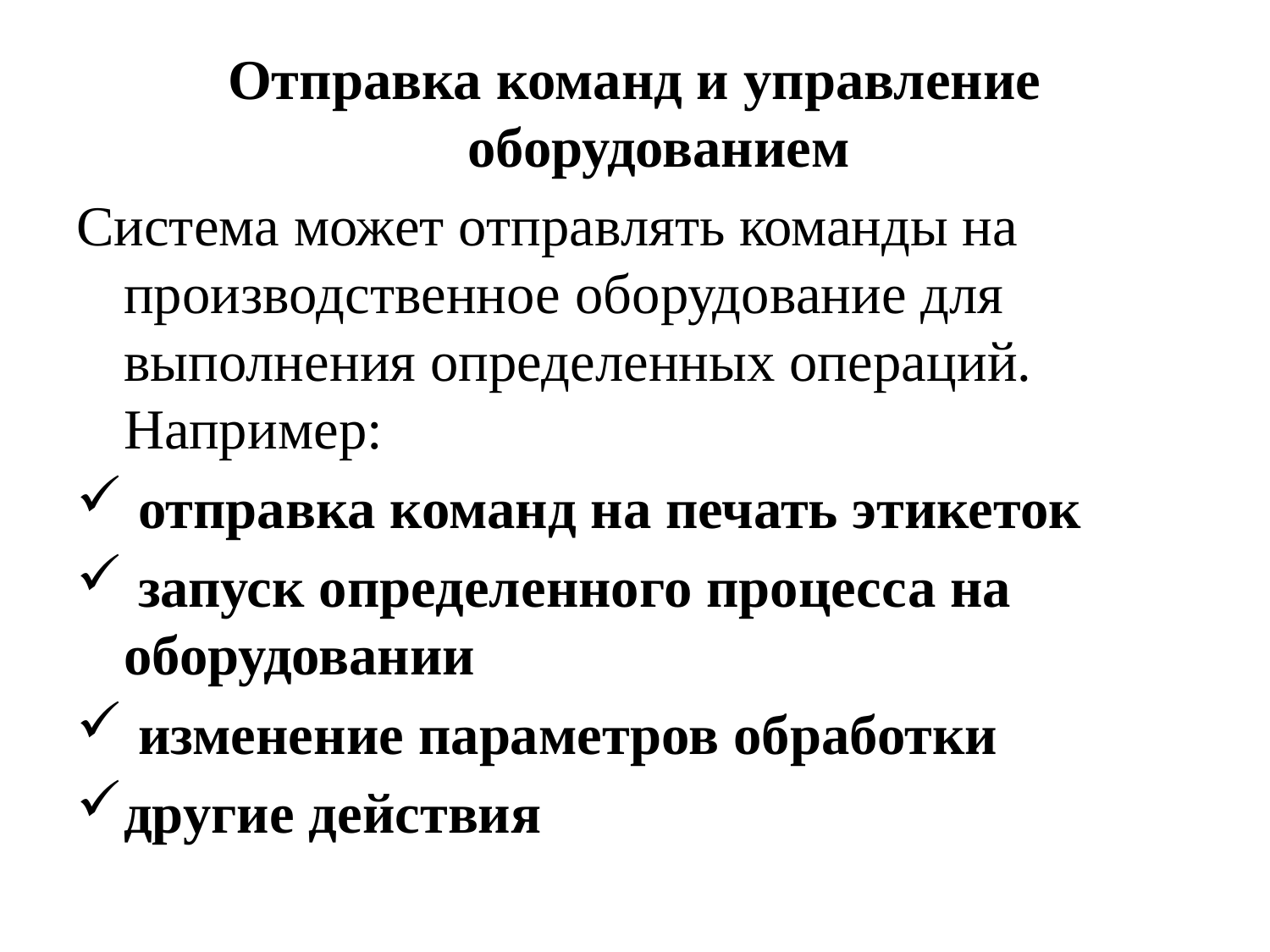

Отправка команд и управление оборудованием
Система может отправлять команды на производственное оборудование для выполнения определенных операций. Например:
 отправка команд на печать этикеток
 запуск определенного процесса на оборудовании
 изменение параметров обработки
другие действия